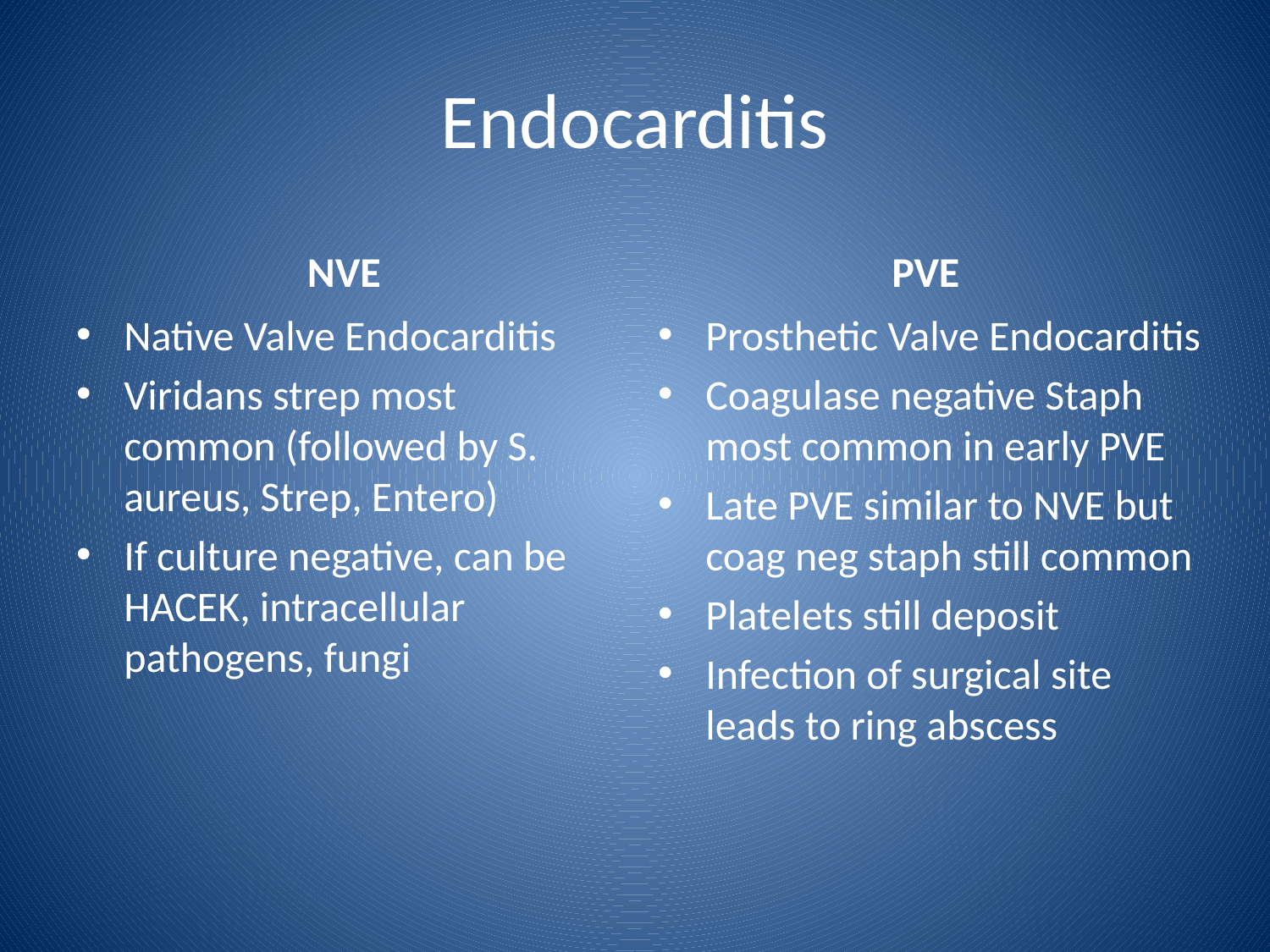

# Endocarditis
NVE
PVE
Native Valve Endocarditis
Viridans strep most common (followed by S. aureus, Strep, Entero)
If culture negative, can be HACEK, intracellular pathogens, fungi
Prosthetic Valve Endocarditis
Coagulase negative Staph most common in early PVE
Late PVE similar to NVE but coag neg staph still common
Platelets still deposit
Infection of surgical site leads to ring abscess